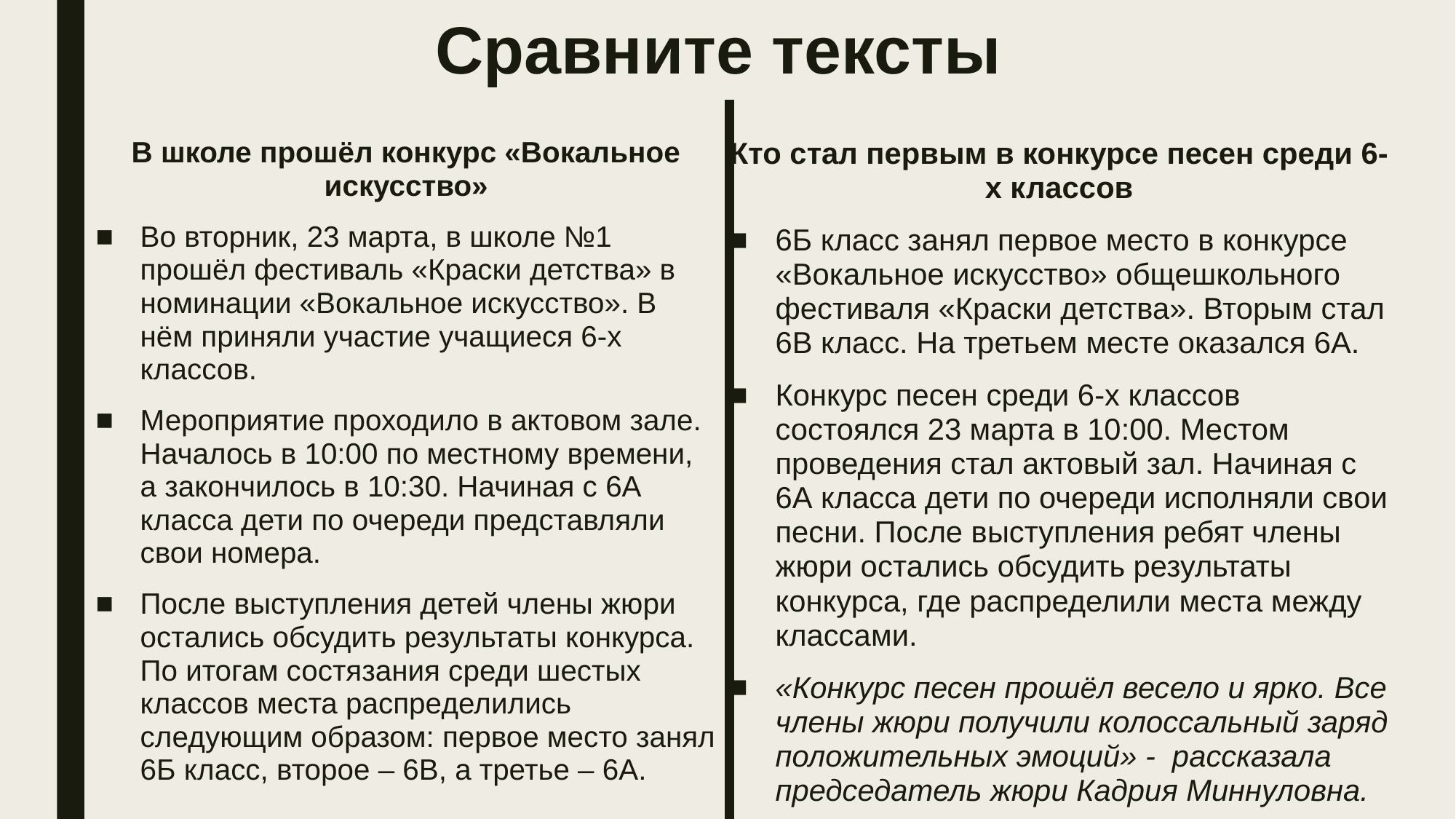

# Сравните тексты
Кто стал первым в конкурсе песен среди 6-х классов
6Б класс занял первое место в конкурсе «Вокальное искусство» общешкольного фестиваля «Краски детства». Вторым стал 6В класс. На третьем месте оказался 6А.
Конкурс песен среди 6-х классов состоялся 23 марта в 10:00. Местом проведения стал актовый зал. Начиная с 6А класса дети по очереди исполняли свои песни. После выступления ребят члены жюри остались обсудить результаты конкурса, где распределили места между классами.
«Конкурс песен прошёл весело и ярко. Все члены жюри получили колоссальный заряд положительных эмоций» -  рассказала председатель жюри Кадрия Миннуловна.
В школе прошёл конкурс «Вокальное искусство»
Во вторник, 23 марта, в школе №1 прошёл фестиваль «Краски детства» в номинации «Вокальное искусство». В нём приняли участие учащиеся 6-х классов.
Мероприятие проходило в актовом зале. Началось в 10:00 по местному времени, а закончилось в 10:30. Начиная с 6А класса дети по очереди представляли свои номера.
После выступления детей члены жюри остались обсудить результаты конкурса. По итогам состязания среди шестых классов места распределились следующим образом: первое место занял 6Б класс, второе – 6В, а третье – 6А.